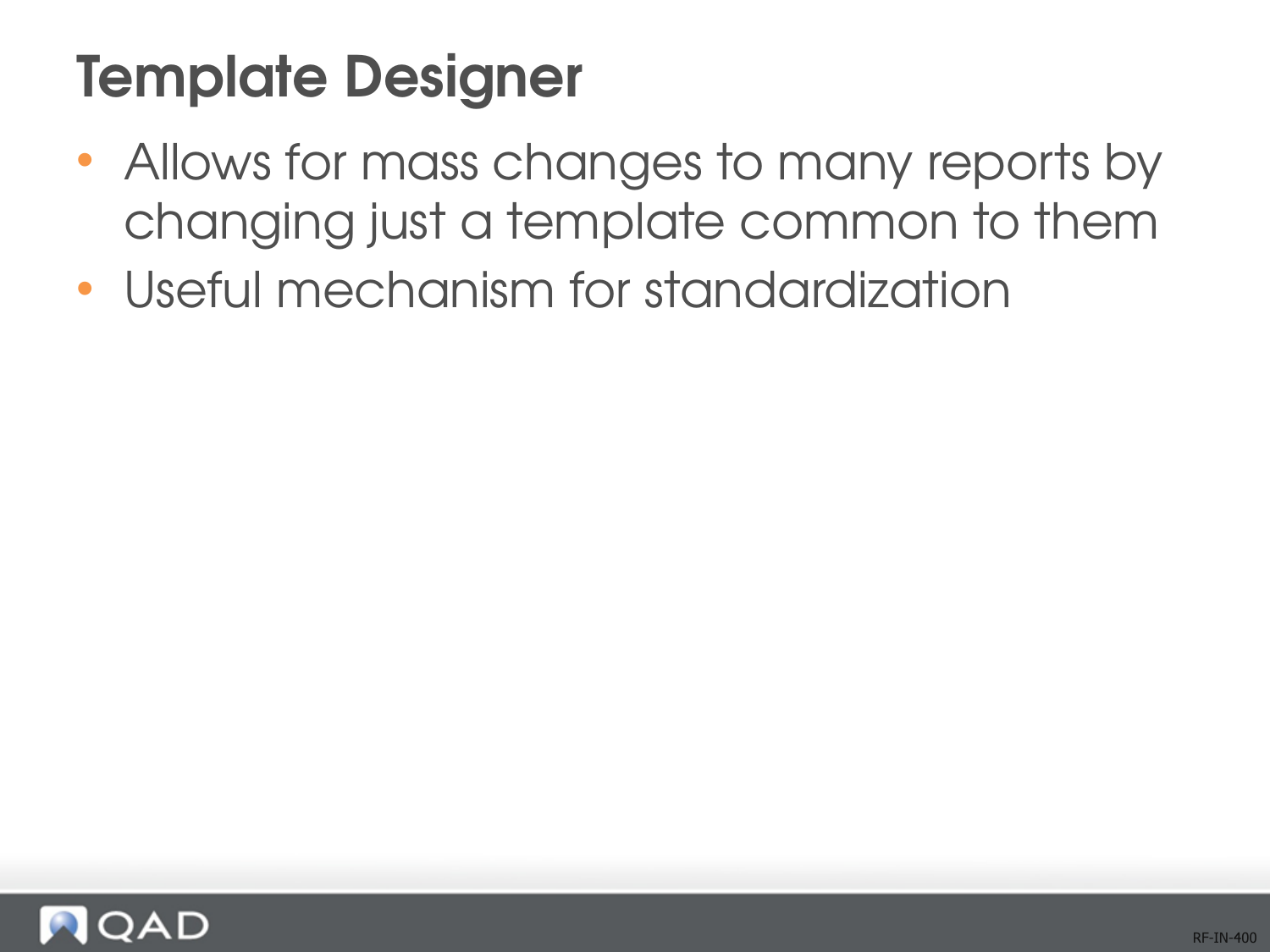

# Template Designer
Allows for mass changes to many reports by changing just a template common to them
Useful mechanism for standardization

RF-IN-400